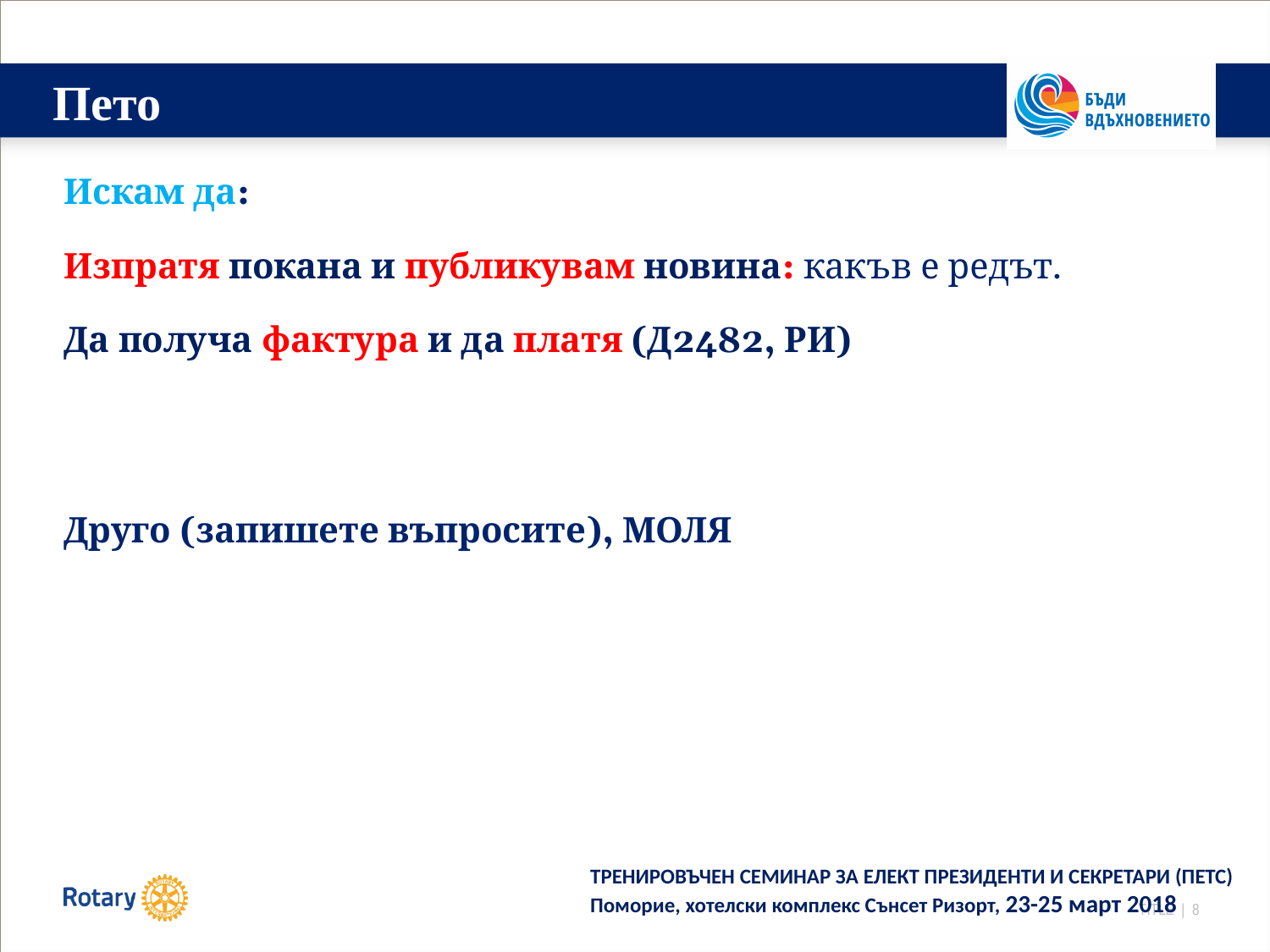

# Пето
Искам да:
Изпратя покана и публикувам новина: какъв е редът.
Да получа фактура и да платя (Д2482, РИ)

Друго (запишете въпросите), МОЛЯ